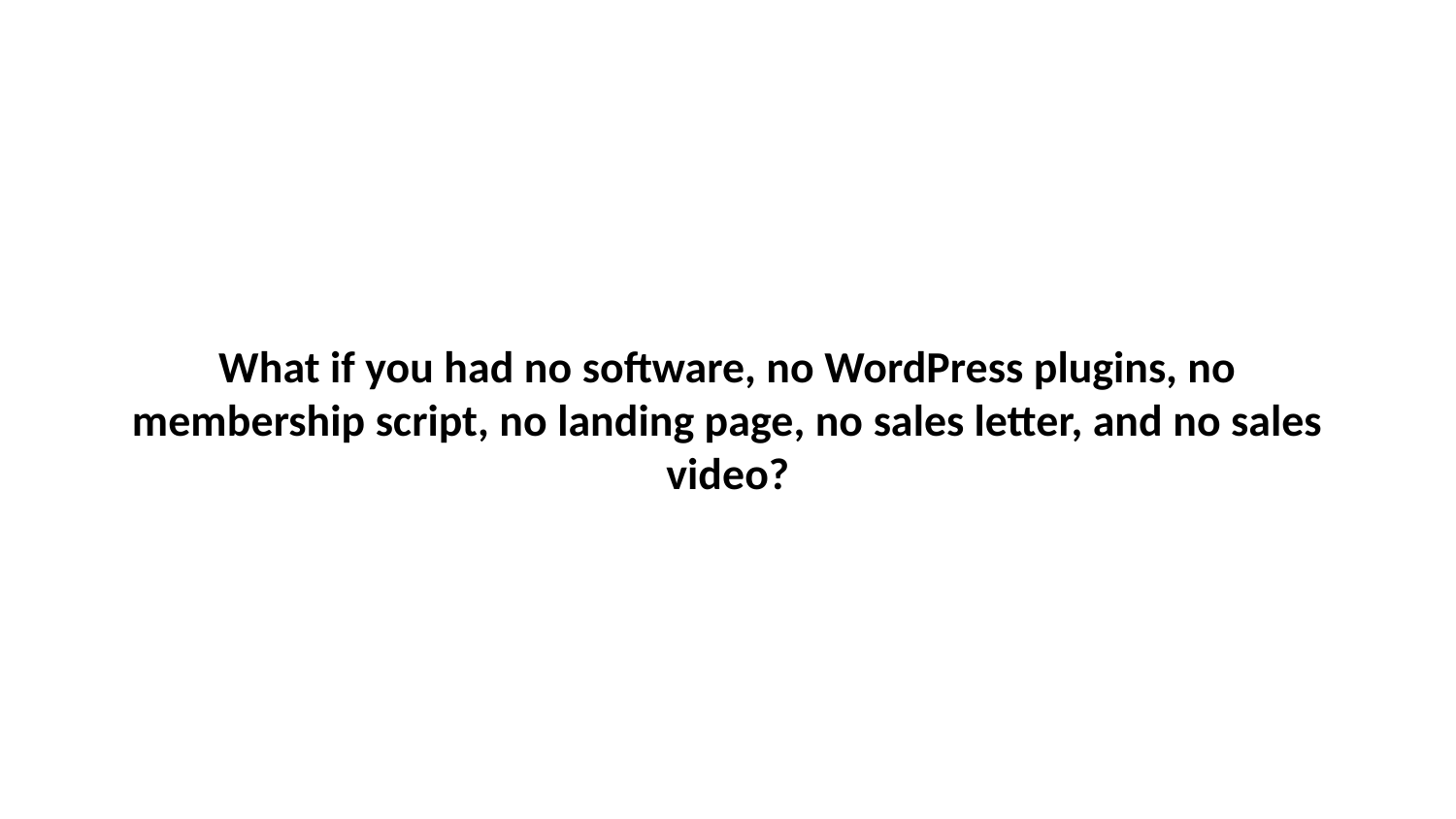

# What if you had no software, no WordPress plugins, no membership script, no landing page, no sales letter, and no sales video?